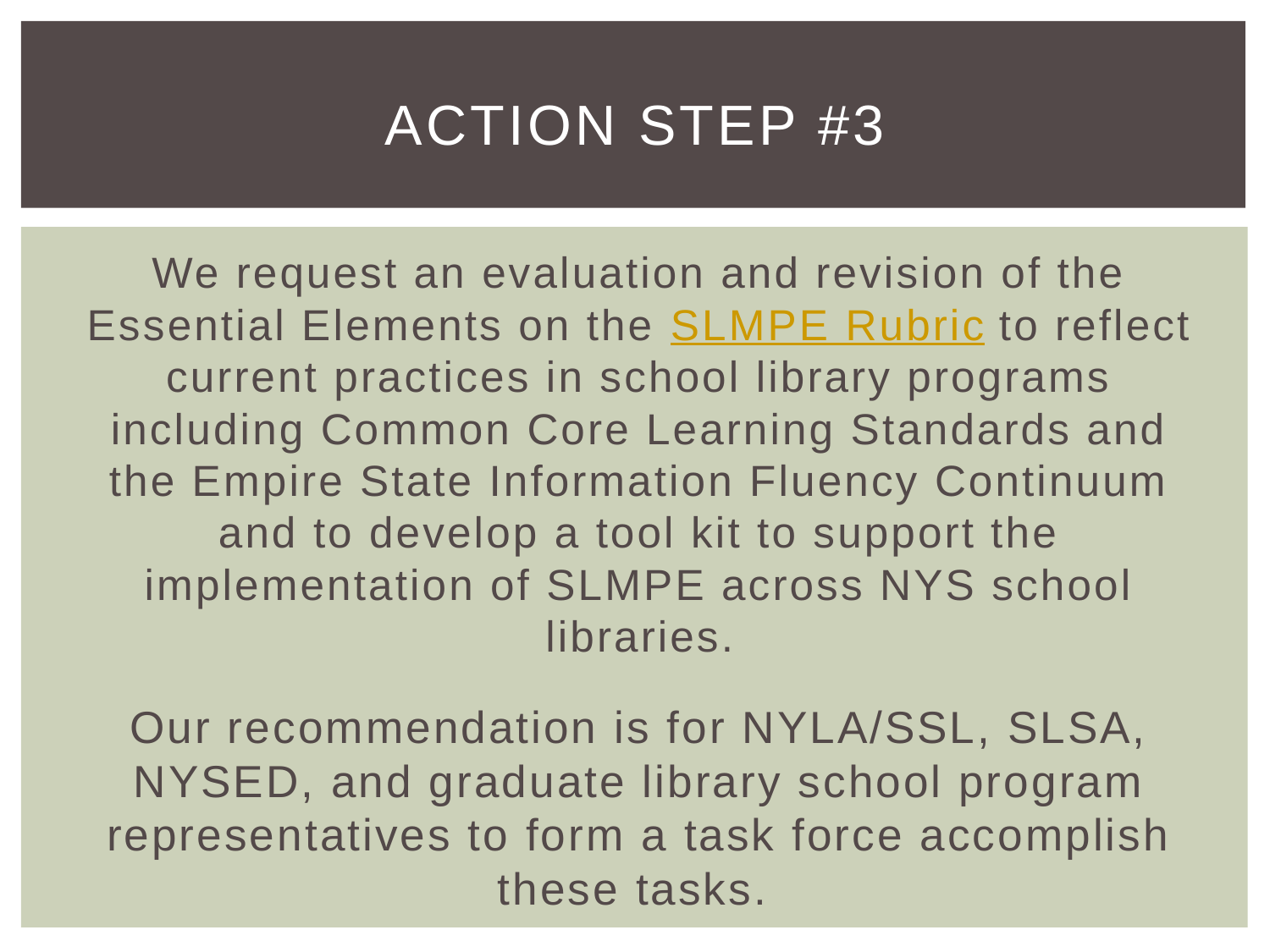

# Action Step #3
We request an evaluation and revision of the Essential Elements on the SLMPE Rubric to reflect current practices in school library programs including Common Core Learning Standards and the Empire State Information Fluency Continuum and to develop a tool kit to support the implementation of SLMPE across NYS school libraries.

Our recommendation is for NYLA/SSL, SLSA, NYSED, and graduate library school program representatives to form a task force accomplish these tasks.